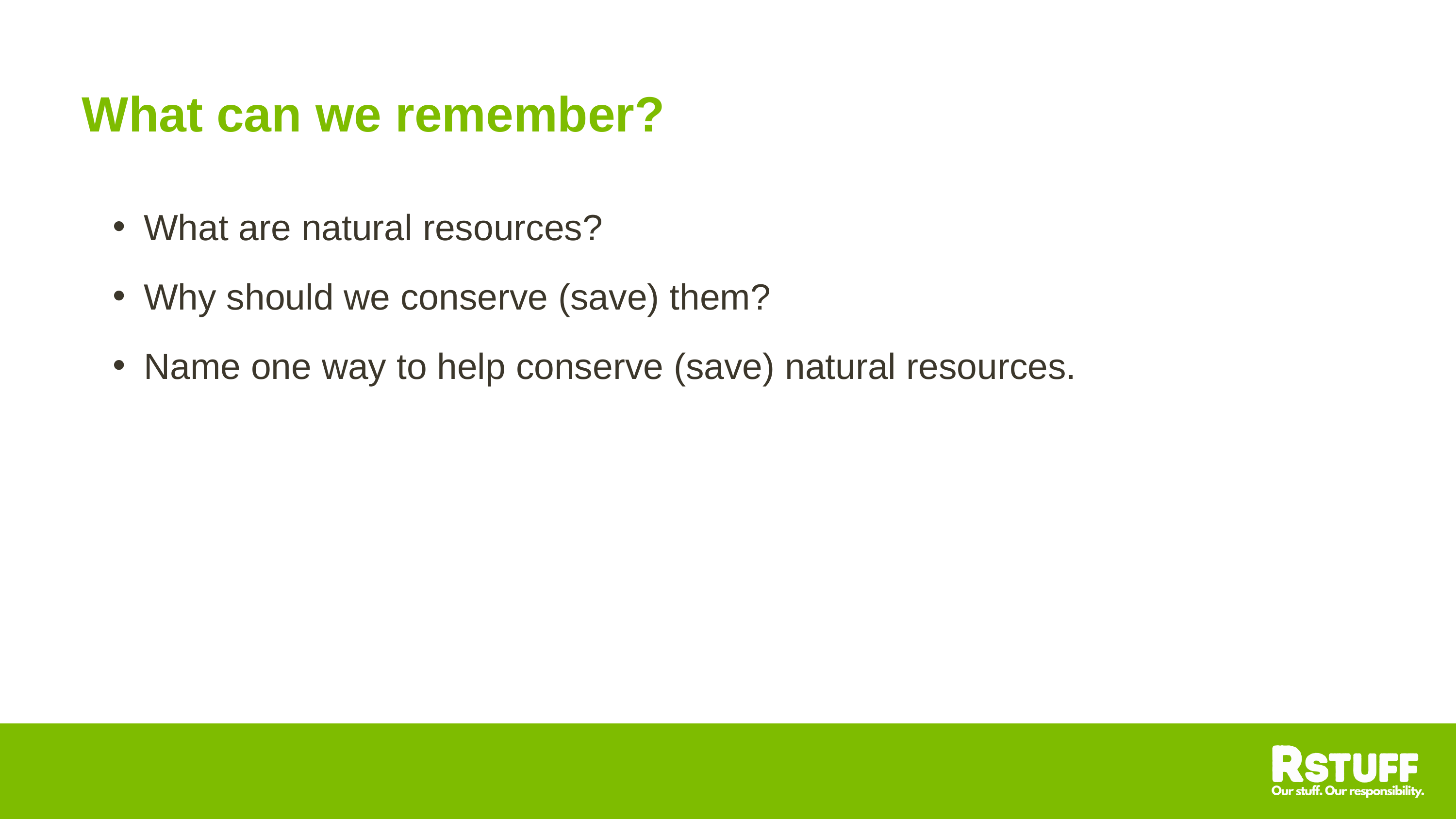

What can we remember?

What are natural resources?
Why should we conserve (save) them?
Name one way to help conserve (save) natural resources.